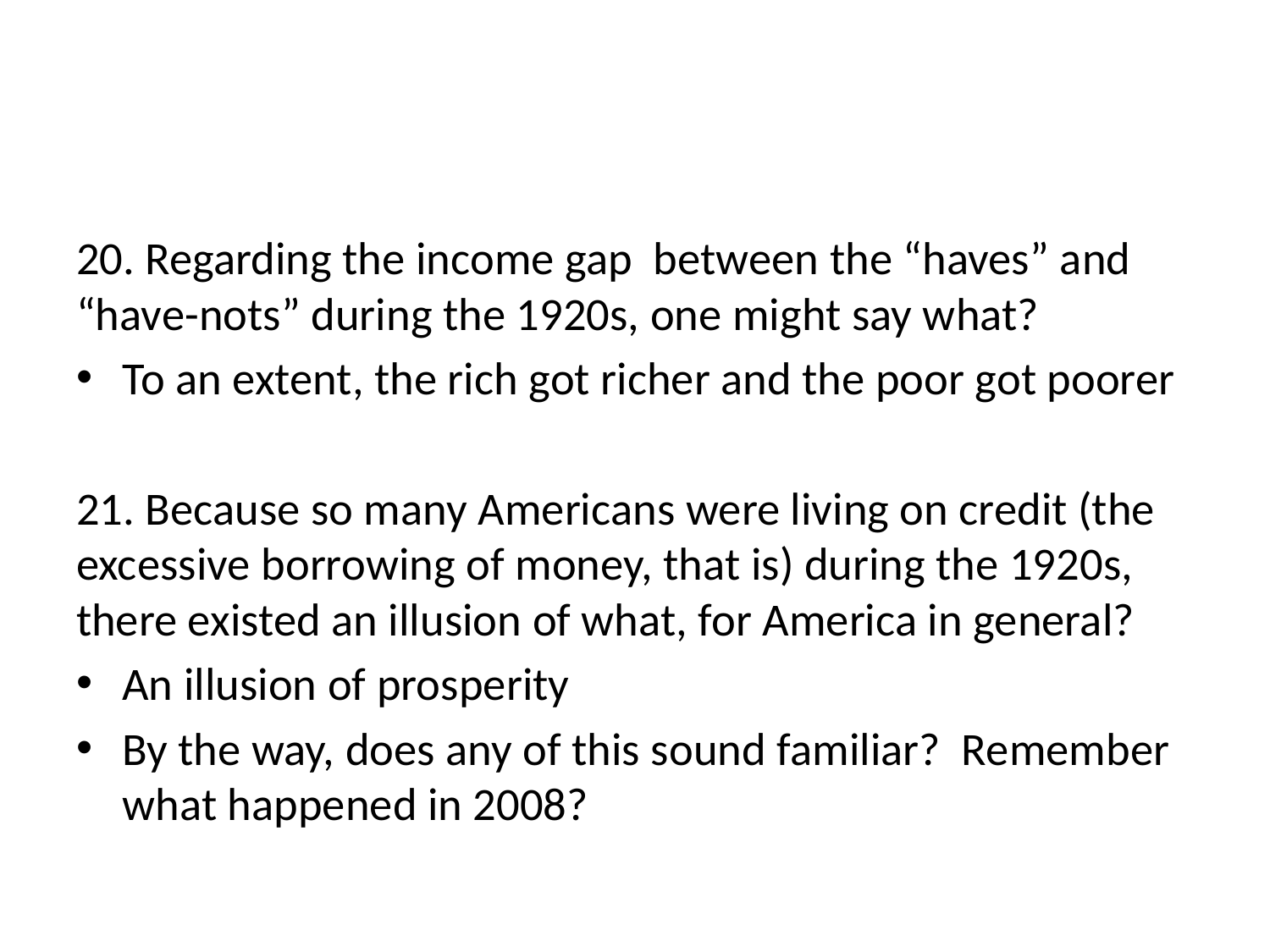

#
20. Regarding the income gap  between the “haves” and “have-nots” during the 1920s, one might say what?
To an extent, the rich got richer and the poor got poorer

21. Because so many Americans were living on credit (the excessive borrowing of money, that is) during the 1920s, there existed an illusion of what, for America in general?
An illusion of prosperity
By the way, does any of this sound familiar?  Remember what happened in 2008?